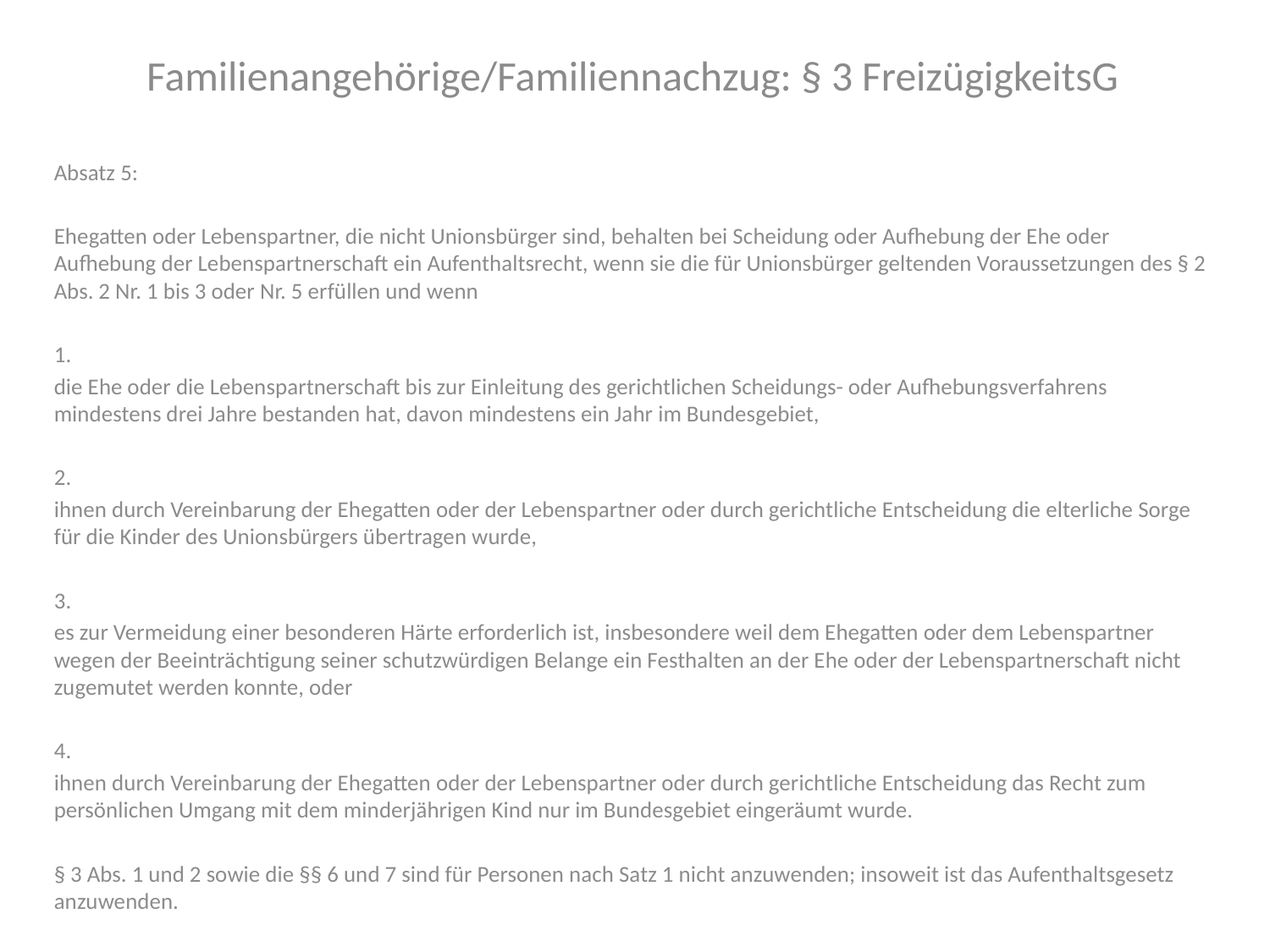

Familienangehörige/Familiennachzug: § 3 FreizügigkeitsG

Absatz 5:

Ehegatten oder Lebenspartner, die nicht Unionsbürger sind, behalten bei Scheidung oder Aufhebung der Ehe oder Aufhebung der Lebenspartnerschaft ein Aufenthaltsrecht, wenn sie die für Unionsbürger geltenden Voraussetzungen des § 2 Abs. 2 Nr. 1 bis 3 oder Nr. 5 erfüllen und wenn

1.
die Ehe oder die Lebenspartnerschaft bis zur Einleitung des gerichtlichen Scheidungs- oder Aufhebungsverfahrens mindestens drei Jahre bestanden hat, davon mindestens ein Jahr im Bundesgebiet,

2.
ihnen durch Vereinbarung der Ehegatten oder der Lebenspartner oder durch gerichtliche Entscheidung die elterliche Sorge für die Kinder des Unionsbürgers übertragen wurde,

3.
es zur Vermeidung einer besonderen Härte erforderlich ist, insbesondere weil dem Ehegatten oder dem Lebenspartner wegen der Beeinträchtigung seiner schutzwürdigen Belange ein Festhalten an der Ehe oder der Lebenspartnerschaft nicht zugemutet werden konnte, oder

4.
ihnen durch Vereinbarung der Ehegatten oder der Lebenspartner oder durch gerichtliche Entscheidung das Recht zum persönlichen Umgang mit dem minderjährigen Kind nur im Bundesgebiet eingeräumt wurde.

§ 3 Abs. 1 und 2 sowie die §§ 6 und 7 sind für Personen nach Satz 1 nicht anzuwenden; insoweit ist das Aufenthaltsgesetz anzuwenden.